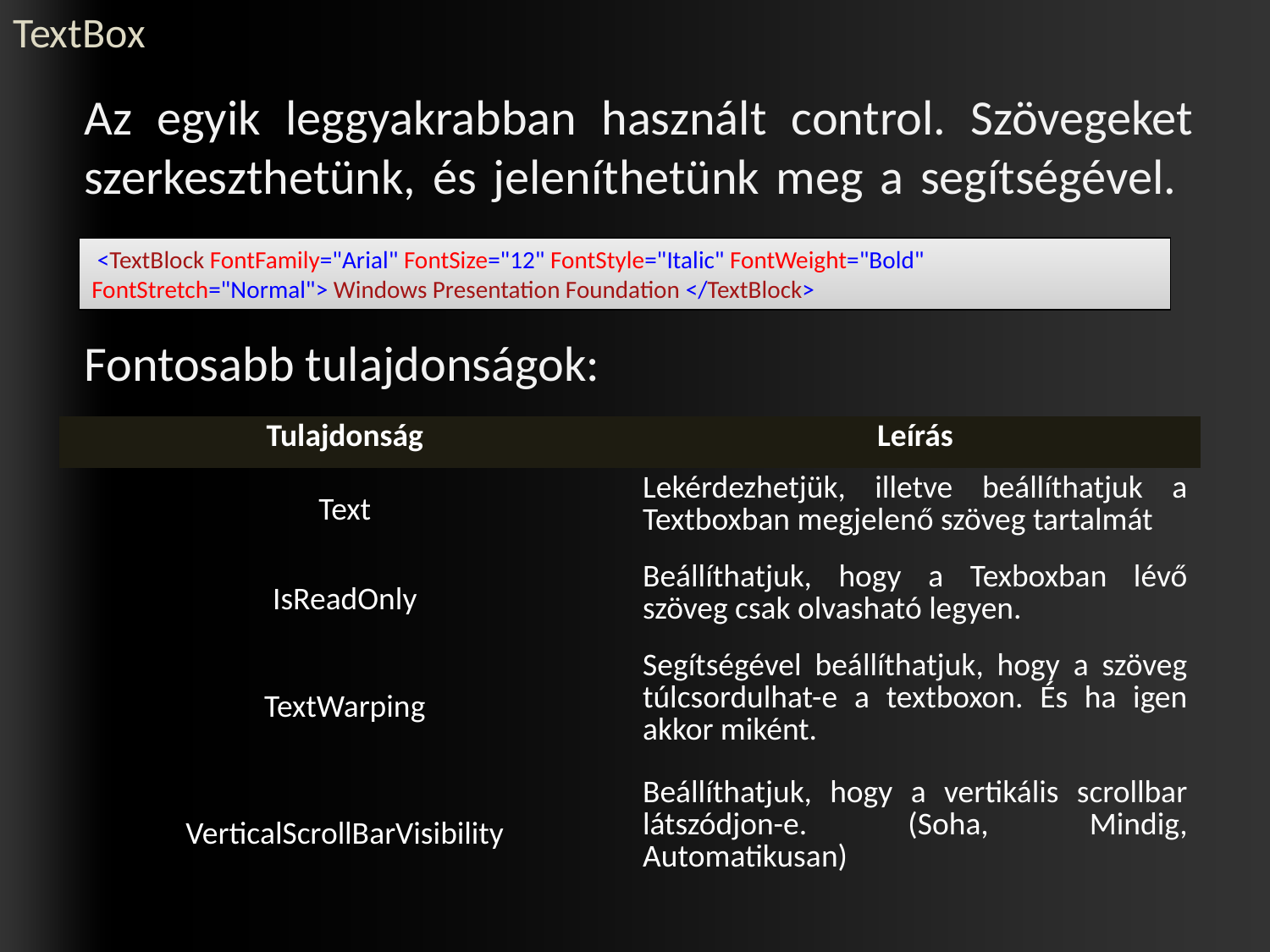

# TextBox
	Az egyik leggyakrabban használt control. Szövegeket szerkeszthetünk, és jeleníthetünk meg a segítségével.
	Fontosabb tulajdonságok:
 <TextBlock FontFamily="Arial" FontSize="12" FontStyle="Italic" FontWeight="Bold" FontStretch="Normal"> Windows Presentation Foundation </TextBlock>
| Tulajdonság | Leírás |
| --- | --- |
| Text | Lekérdezhetjük, illetve beállíthatjuk a Textboxban megjelenő szöveg tartalmát |
| IsReadOnly | Beállíthatjuk, hogy a Texboxban lévő szöveg csak olvasható legyen. |
| TextWarping | Segítségével beállíthatjuk, hogy a szöveg túlcsordulhat-e a textboxon. És ha igen akkor miként. |
| VerticalScrollBarVisibility | Beállíthatjuk, hogy a vertikális scrollbar látszódjon-e. (Soha, Mindig, Automatikusan) |